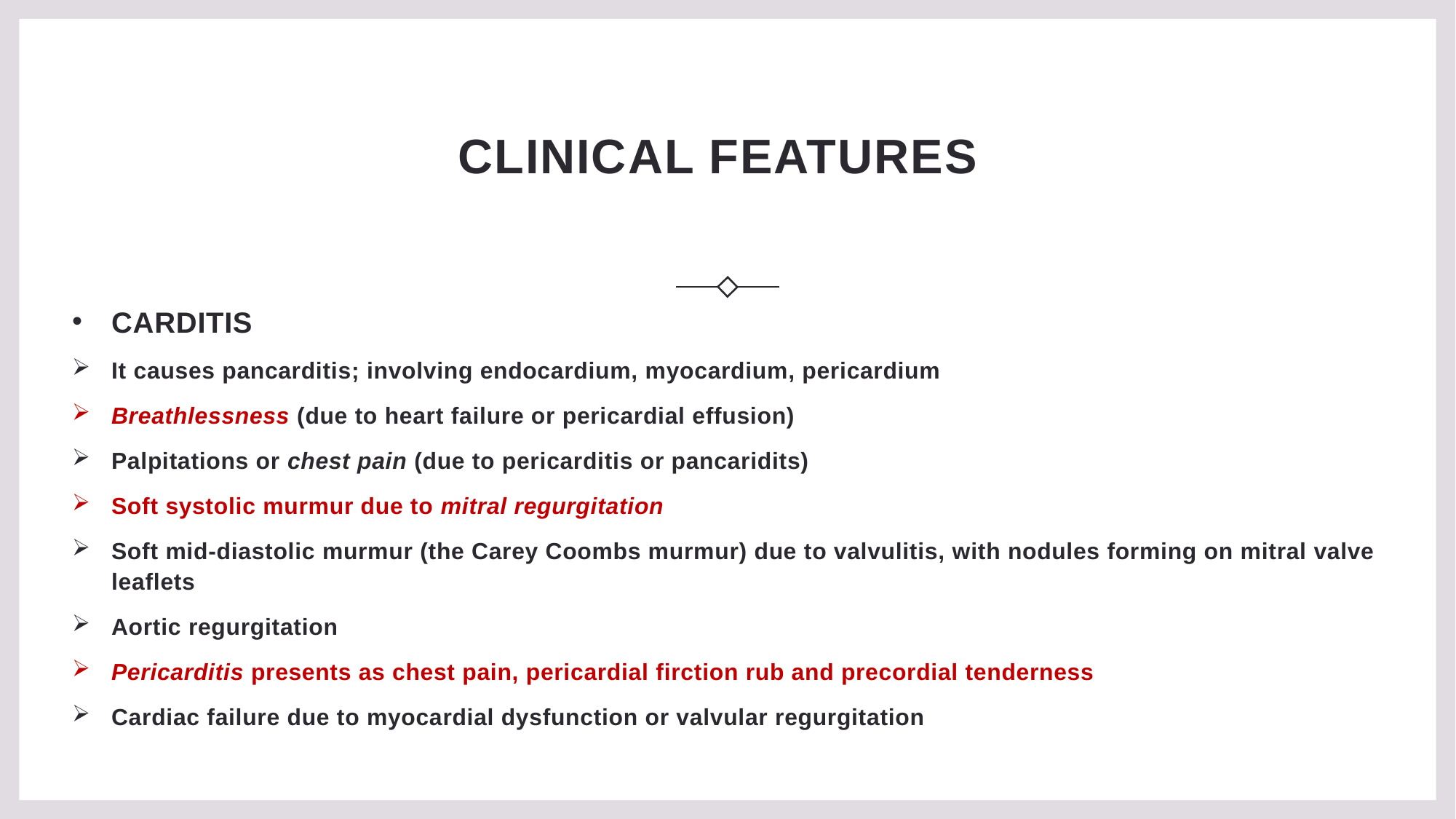

# CLINICAL FEATURES

CARDITIS
It causes pancarditis; involving endocardium, myocardium, pericardium
Breathlessness (due to heart failure or pericardial effusion)
Palpitations or chest pain (due to pericarditis or pancaridits)
Soft systolic murmur due to mitral regurgitation
Soft mid-diastolic murmur (the Carey Coombs murmur) due to valvulitis, with nodules forming on mitral valve leaflets
Aortic regurgitation
Pericarditis presents as chest pain, pericardial firction rub and precordial tenderness
Cardiac failure due to myocardial dysfunction or valvular regurgitation

6
RHEUMATIC FEVER, CIVIL HOPSITAL KARACHI